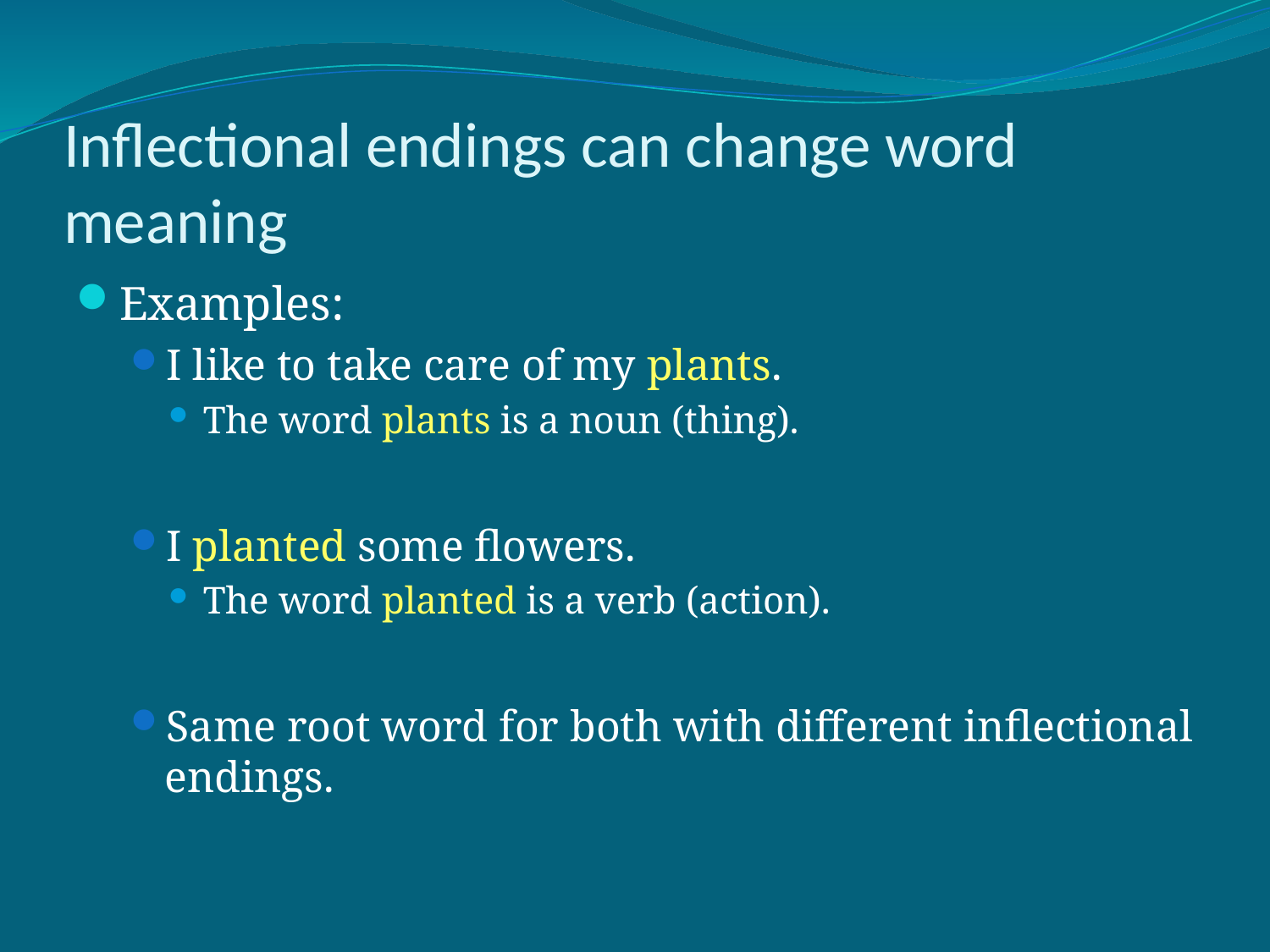

# Inflectional endings can change word meaning
Examples:
I like to take care of my plants.
The word plants is a noun (thing).

I planted some flowers.
The word planted is a verb (action).

Same root word for both with different inflectional endings.